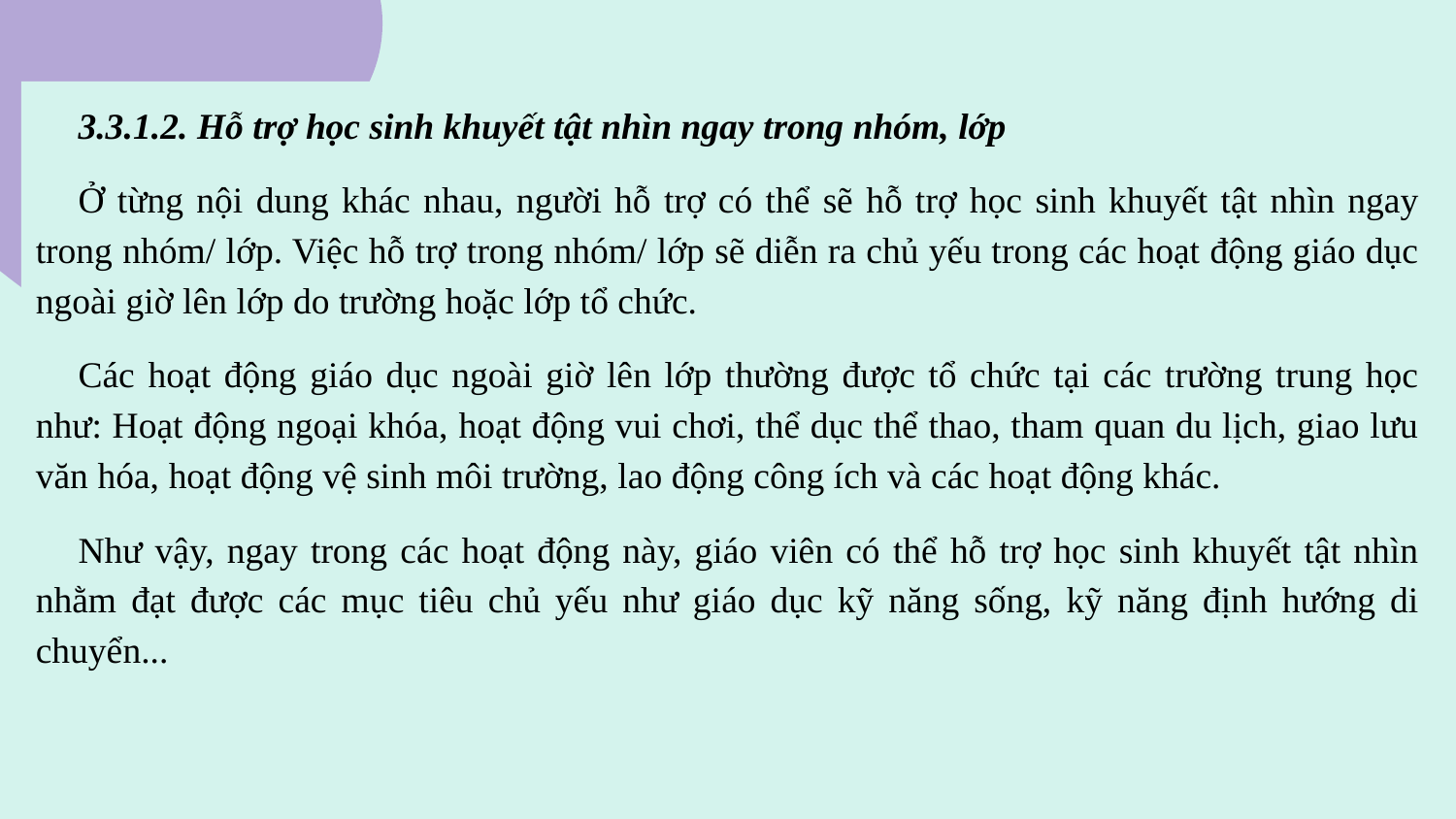

3.3.1.2. Hỗ trợ học sinh khuyết tật nhìn ngay trong nhóm, lớp
Ở từng nội dung khác nhau, người hỗ trợ có thể sẽ hỗ trợ học sinh khuyết tật nhìn ngay trong nhóm/ lớp. Việc hỗ trợ trong nhóm/ lớp sẽ diễn ra chủ yếu trong các hoạt động giáo dục ngoài giờ lên lớp do trường hoặc lớp tổ chức.
Các hoạt động giáo dục ngoài giờ lên lớp thường được tổ chức tại các trường trung học như: Hoạt động ngoại khóa, hoạt động vui chơi, thể dục thể thao, tham quan du lịch, giao lưu văn hóa, hoạt động vệ sinh môi trường, lao động công ích và các hoạt động khác.
Như vậy, ngay trong các hoạt động này, giáo viên có thể hỗ trợ học sinh khuyết tật nhìn nhằm đạt được các mục tiêu chủ yếu như giáo dục kỹ năng sống, kỹ năng định hướng di chuyển...